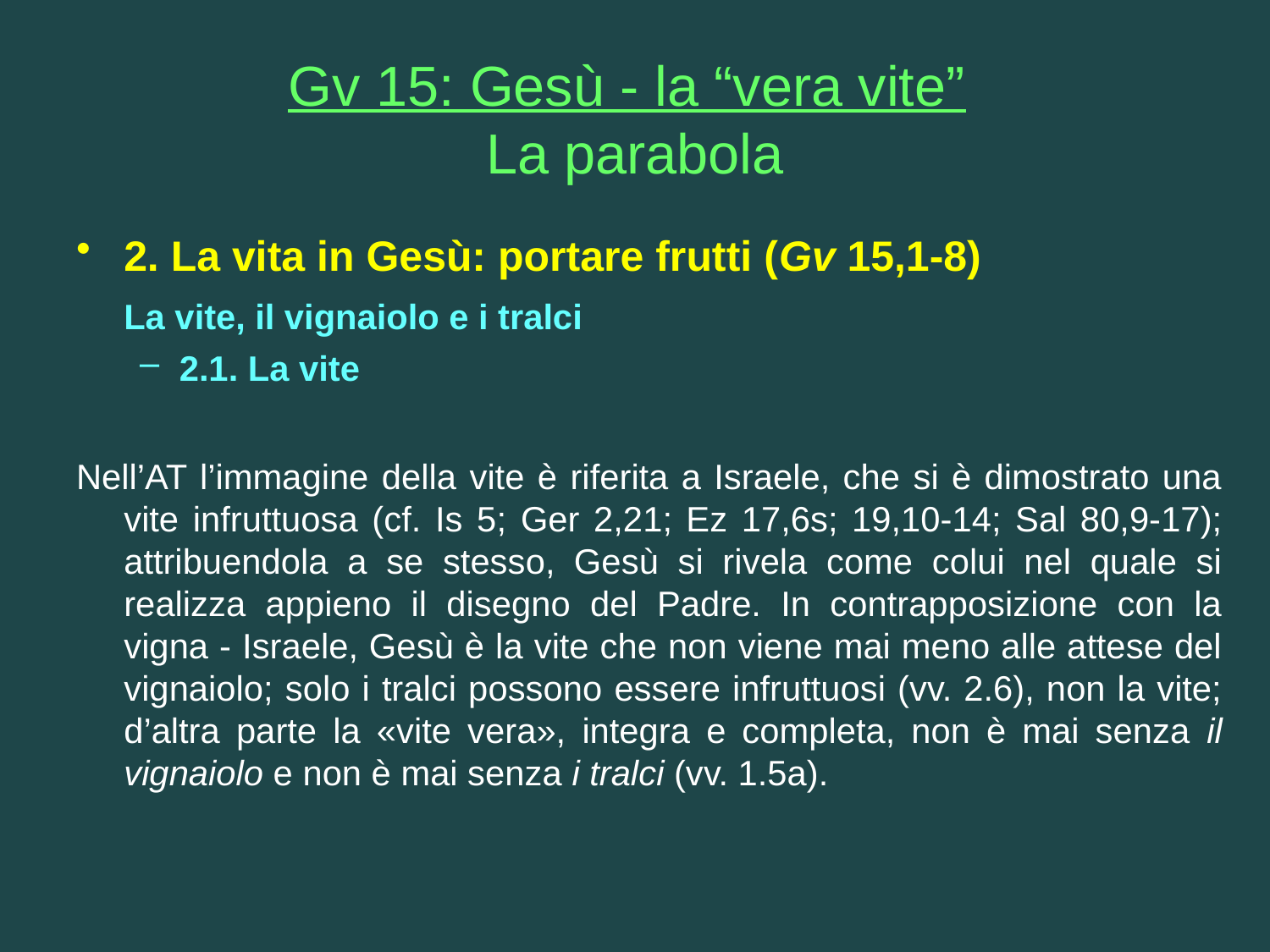

# Gv 15: Gesù - la “vera vite” La parabola
2. La vita in Gesù: portare frutti (Gv 15,1-8)
	La vite, il vignaiolo e i tralci
2.1. La vite

Nell’AT l’immagine della vite è riferita a Israele, che si è dimostrato una vite infruttuosa (cf. Is 5; Ger 2,21; Ez 17,6s; 19,10-14; Sal 80,9-17); attribuendola a se stesso, Gesù si rivela come colui nel quale si realizza appieno il disegno del Padre. In contrapposizione con la vigna - Israele, Gesù è la vite che non viene mai meno alle attese del vignaiolo; solo i tralci possono essere infruttuosi (vv. 2.6), non la vite; d’altra parte la «vite vera», integra e completa, non è mai senza il vignaiolo e non è mai senza i tralci (vv. 1.5a).